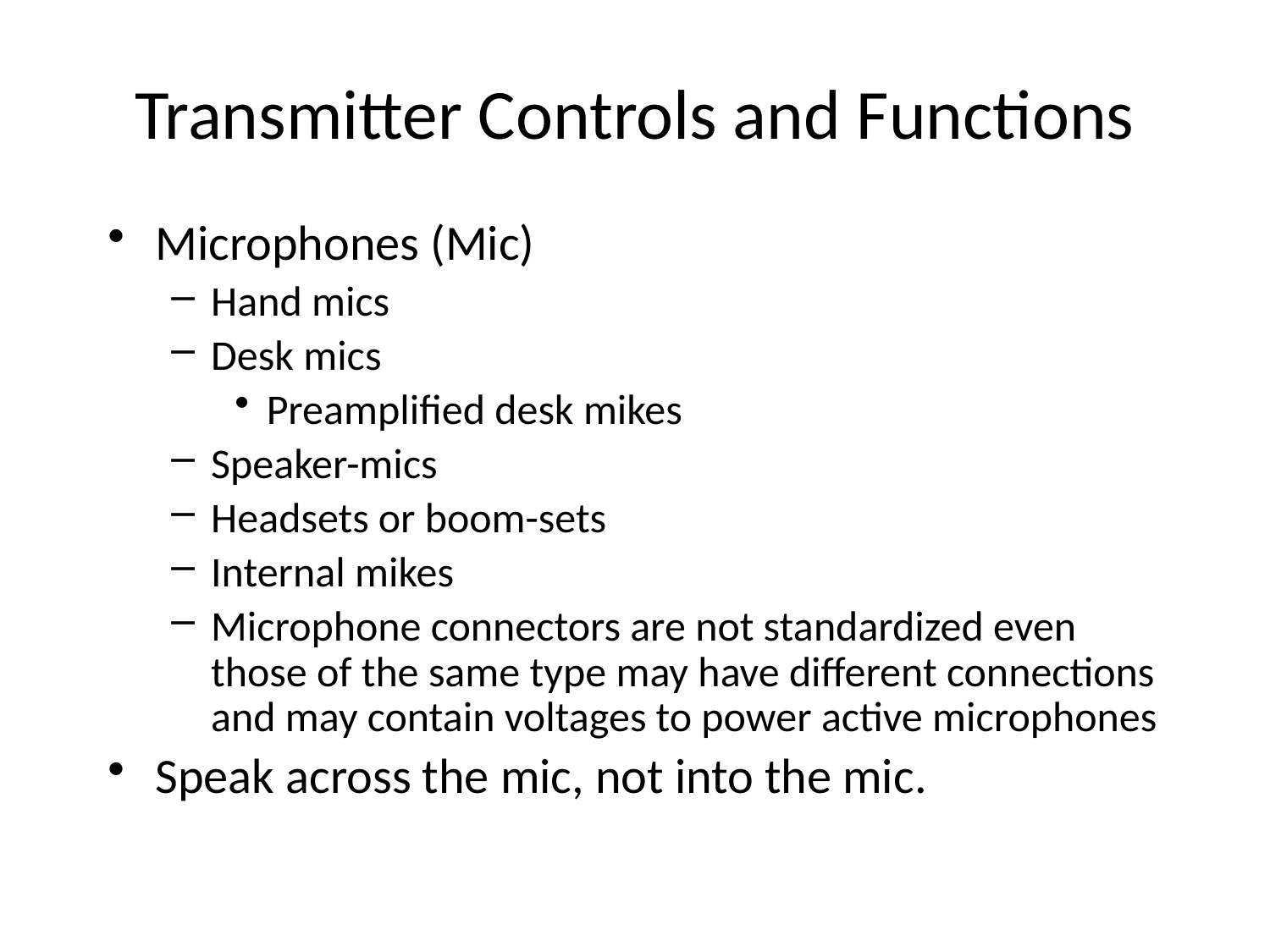

Transmitter Controls and Functions
Microphones (Mic)
Hand mics
Desk mics
Preamplified desk mikes
Speaker-mics
Headsets or boom-sets
Internal mikes
Microphone connectors are not standardized even those of the same type may have different connections and may contain voltages to power active microphones
Speak across the mic, not into the mic.